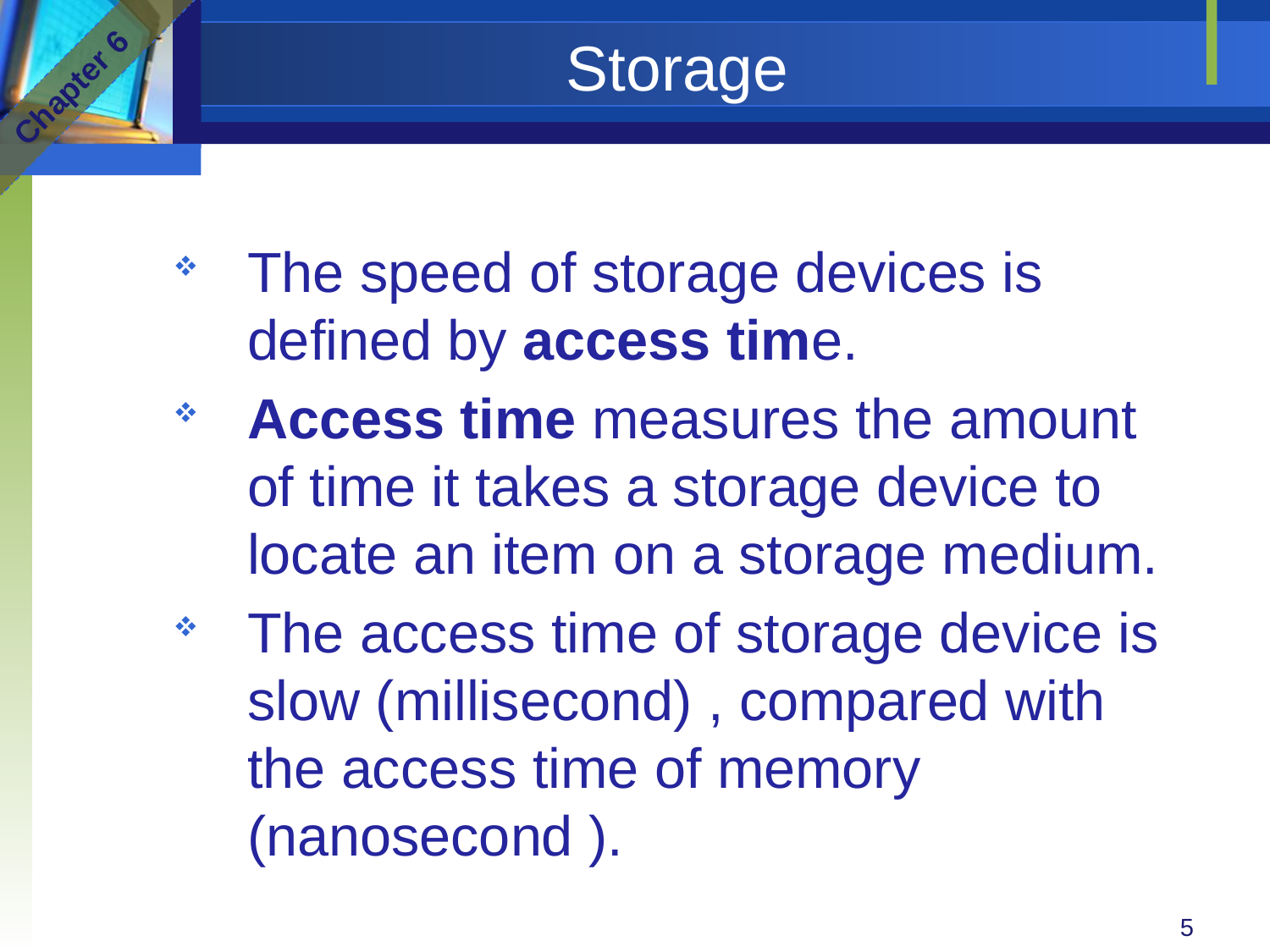

# Storage
Chapter 6

The speed of storage devices is defined by access time.
Access time measures the amount of time it takes a storage device to locate an item on a storage medium.
The access time of storage device is slow (millisecond) , compared with the access time of memory (nanosecond ).
5